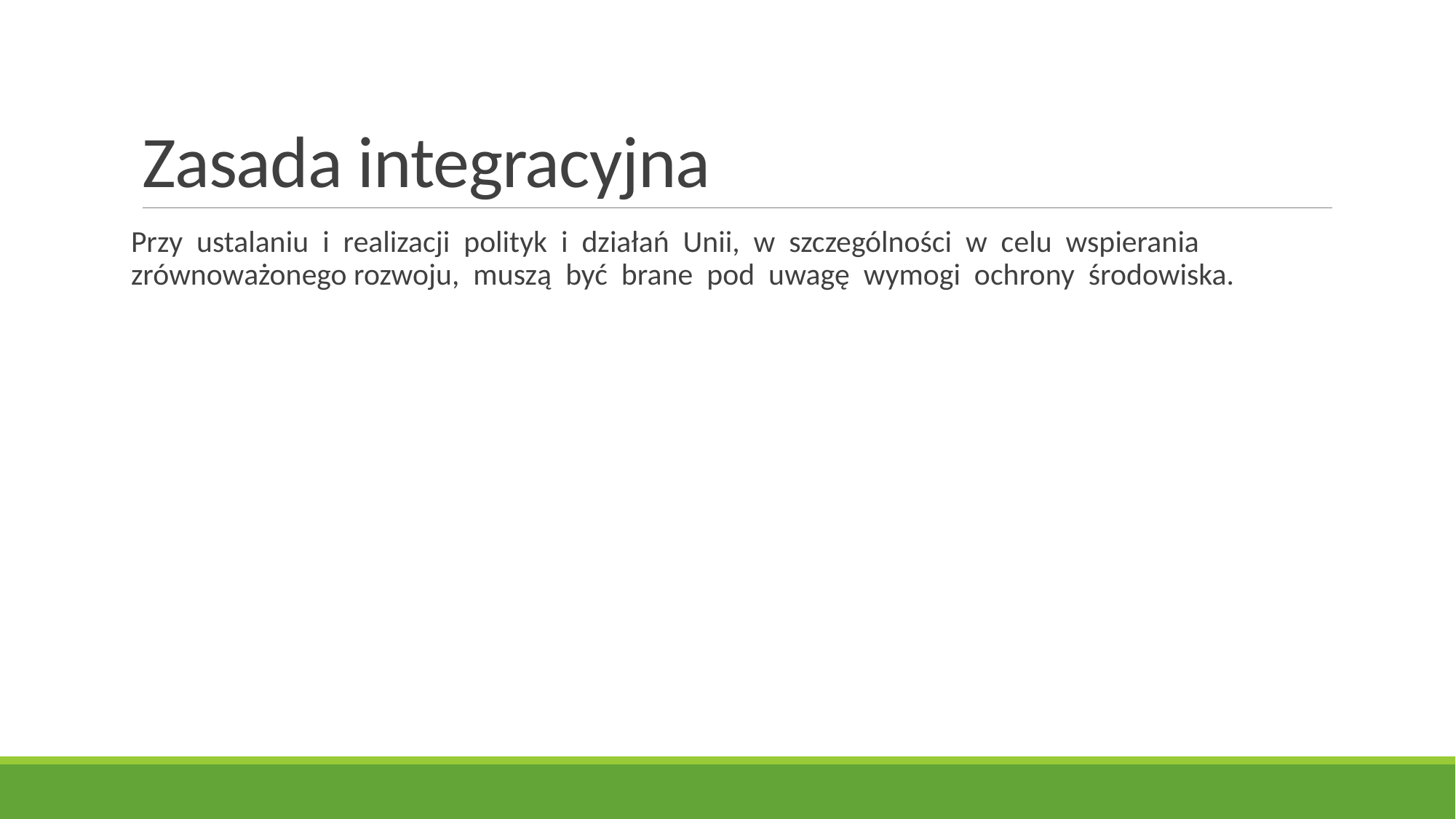

# Zasada integracyjna
Przy  ustalaniu  i  realizacji  polityk  i  działań  Unii,  w  szczególności  w  celu  wspierania  zrównoważonego rozwoju,  muszą  być  brane  pod  uwagę  wymogi  ochrony  środowiska.